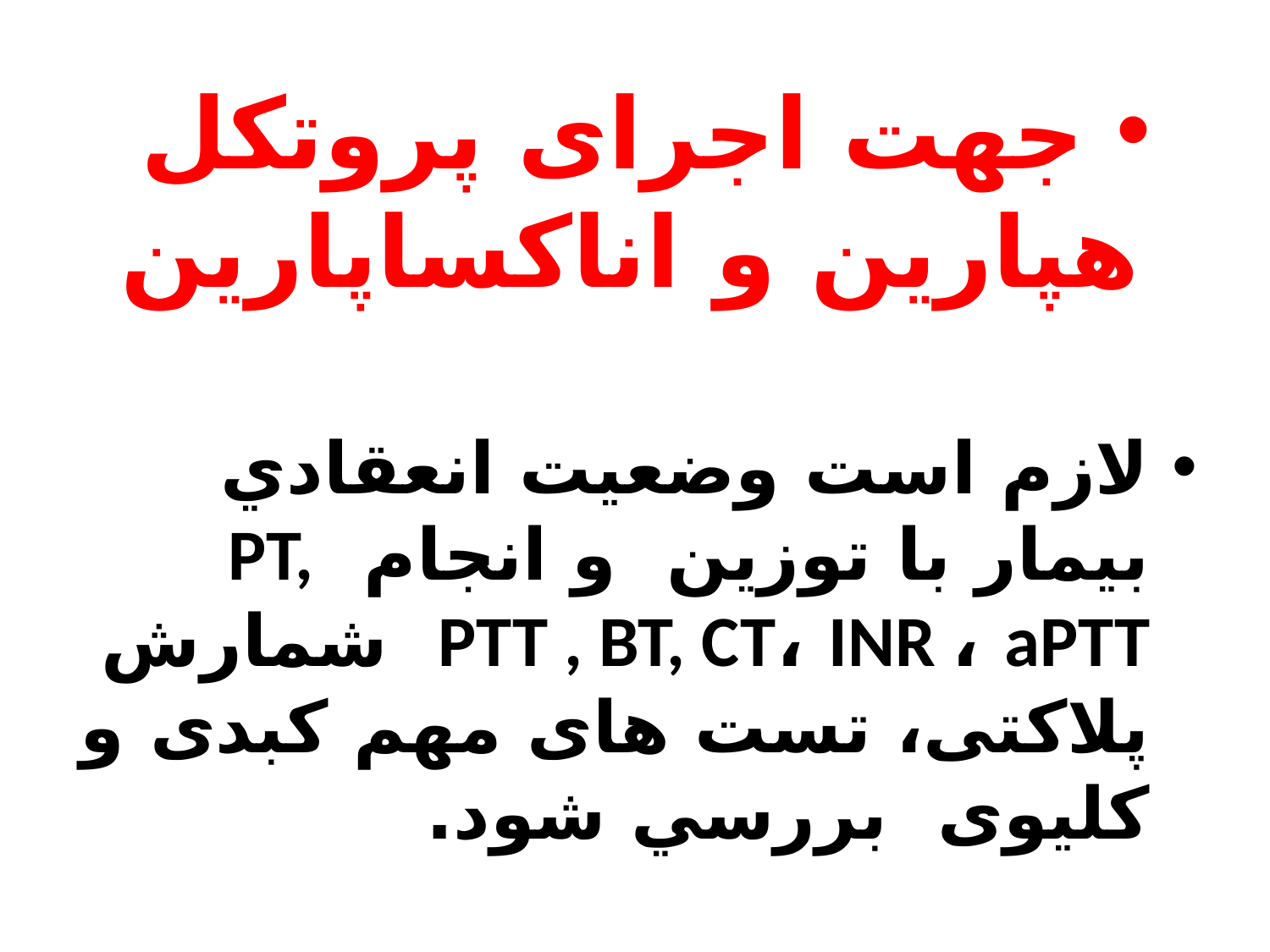

جهت اجرای پروتکل هپارین و اناکساپارین

لازم است وضعيت انعقادي بیمار با توزین  و انجام  PT, PTT , BT, CT، INR ، aPTT  شمارش پلاکتی، تست های مهم کبدی و کلیوی  بررسي شود.